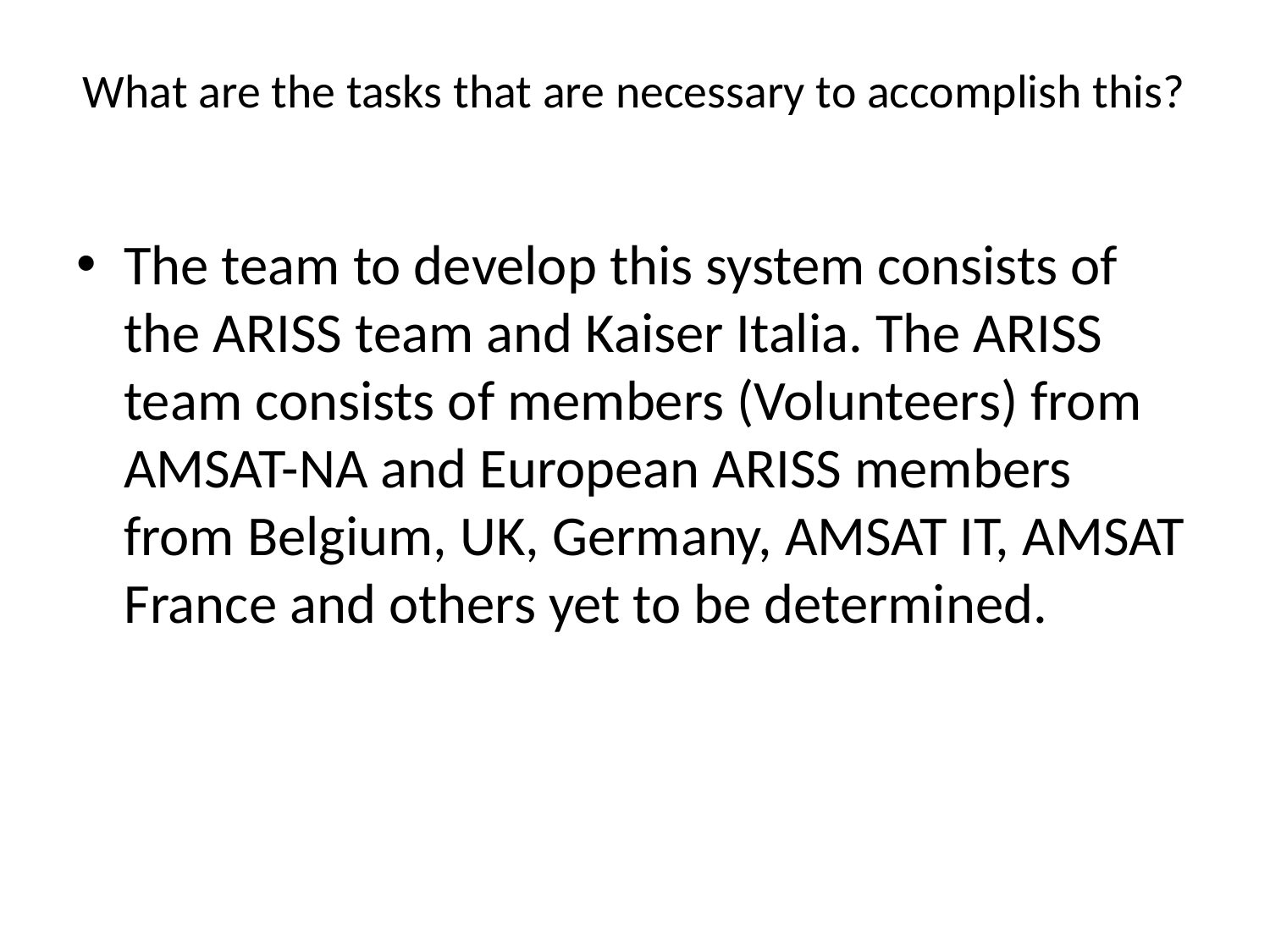

# What are the tasks that are necessary to accomplish this?
The team to develop this system consists of the ARISS team and Kaiser Italia. The ARISS team consists of members (Volunteers) from AMSAT-NA and European ARISS members from Belgium, UK, Germany, AMSAT IT, AMSAT France and others yet to be determined.